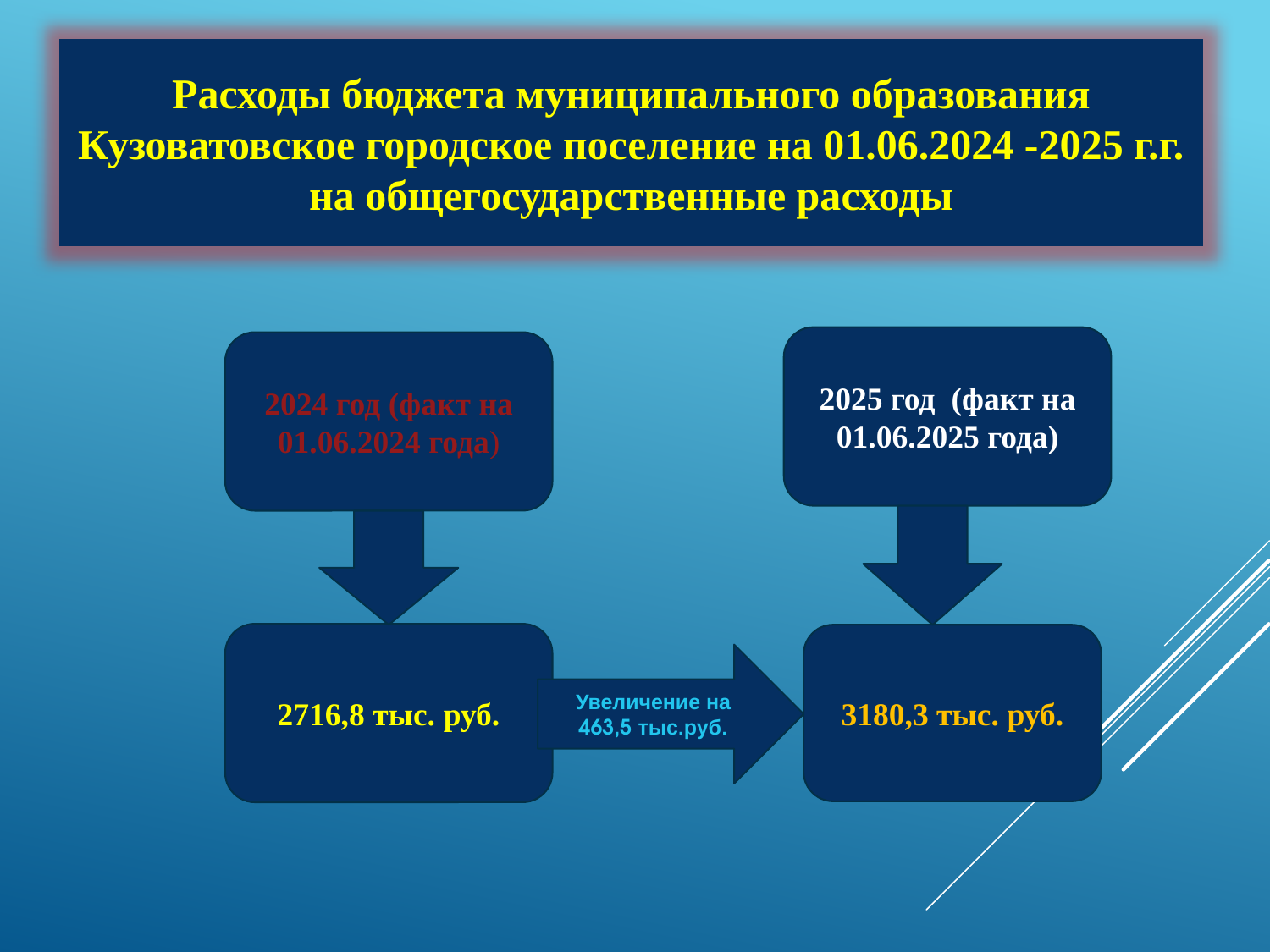

Расходы бюджета муниципального образования Кузоватовское городское поселение на 01.06.2024 -2025 г.г. на общегосударственные расходы
2025 год  (факт на 01.06.2025 года)
2024 год (факт на 01.06.2024 года)

2716,8 тыс. руб.
3180,3 тыс. руб.
Увеличение на 463,5 тыс.руб.